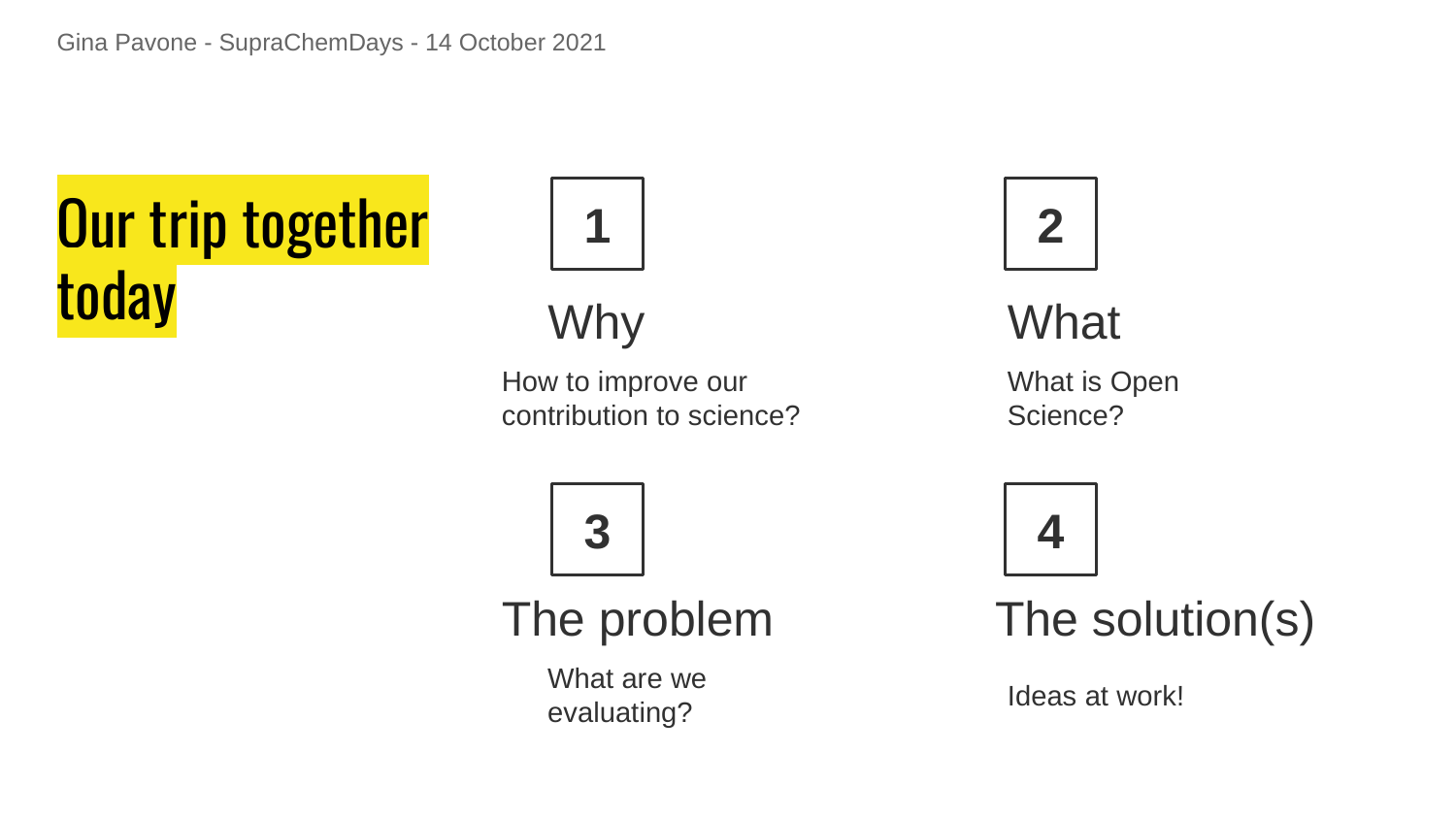

Our trip together today
1
2
Why
What
How to improve our contribution to science?
What is Open Science?
3
4
The problem
The solution(s)
What are we evaluating?
Ideas at work!